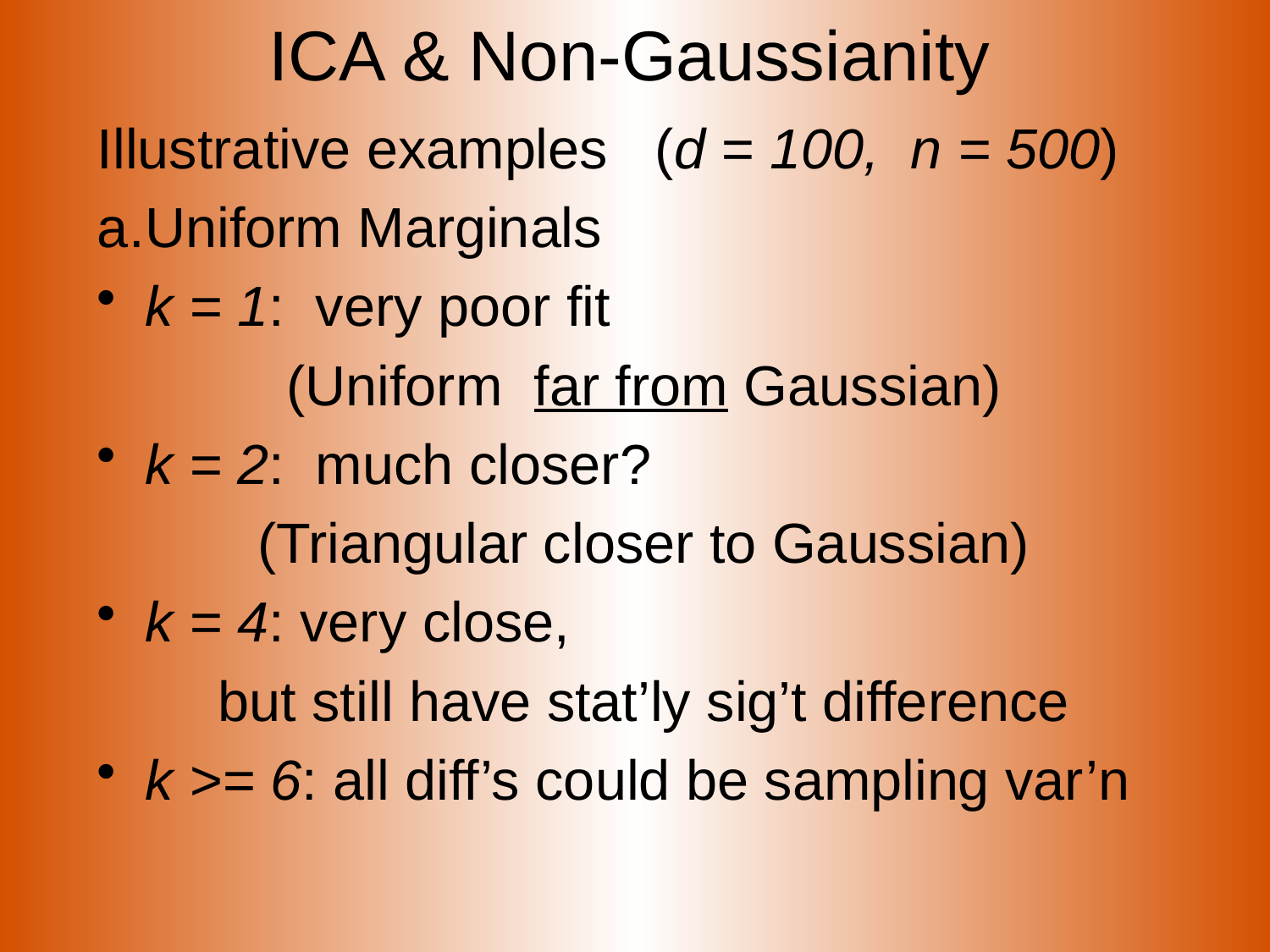

# ICA & Non-Gaussianity
Illustrative examples   (d = 100,  n = 500)
Uniform Marginals
k = 1:  very poor fit
(Uniform  far from Gaussian)
k = 2:  much closer?
(Triangular closer to Gaussian)
k = 4: very close,
but still have stat’ly sig’t difference
k >= 6: all diff’s could be sampling var’n